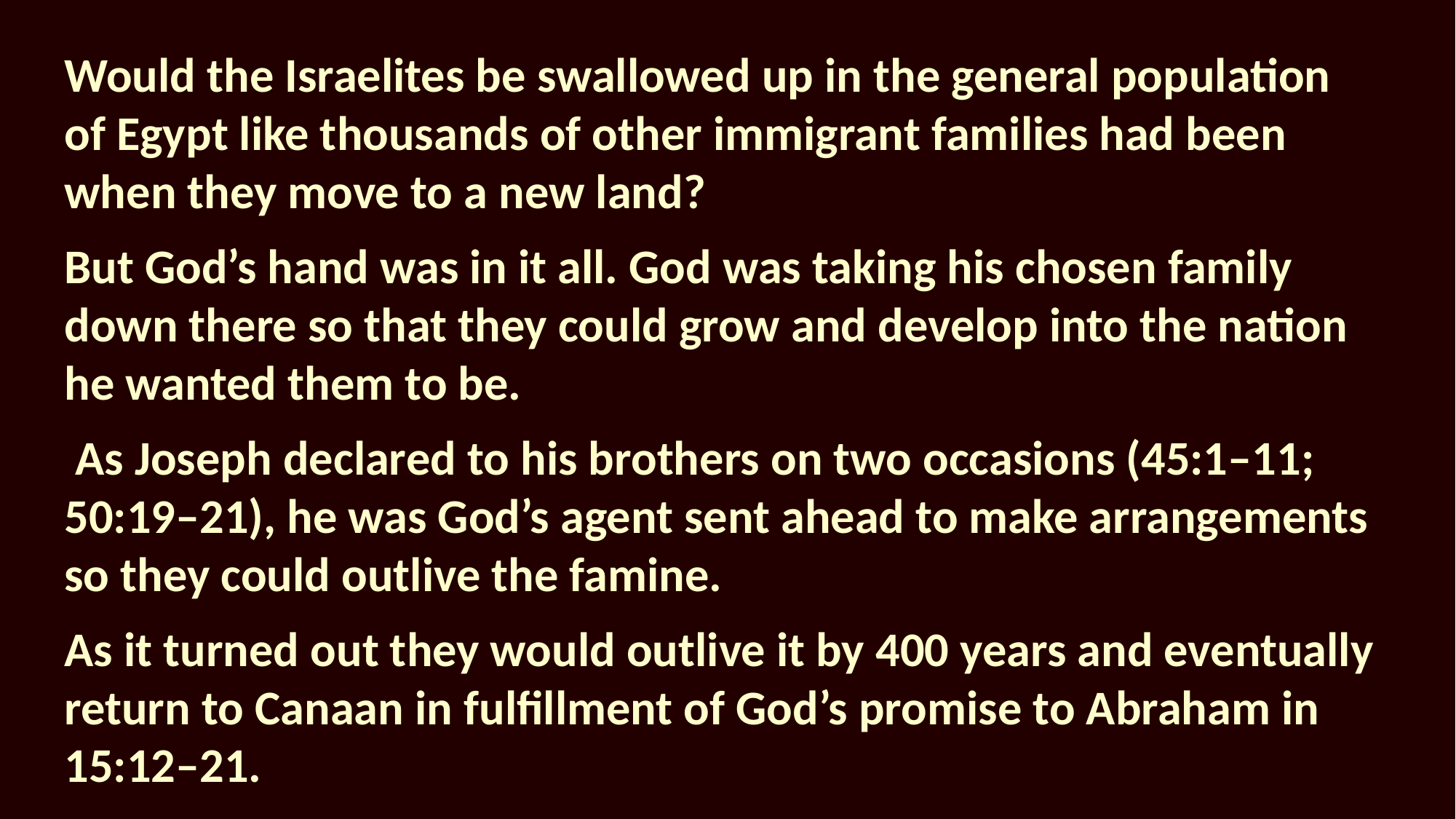

Would the Israelites be swallowed up in the general population of Egypt like thousands of other immigrant families had been when they move to a new land?
But God’s hand was in it all. God was taking his chosen family down there so that they could grow and develop into the nation he wanted them to be.
 As Joseph declared to his brothers on two occasions (45:1–11; 50:19–21), he was God’s agent sent ahead to make arrangements so they could outlive the famine.
As it turned out they would outlive it by 400 years and eventually return to Canaan in fulfillment of God’s promise to Abraham in 15:12–21.